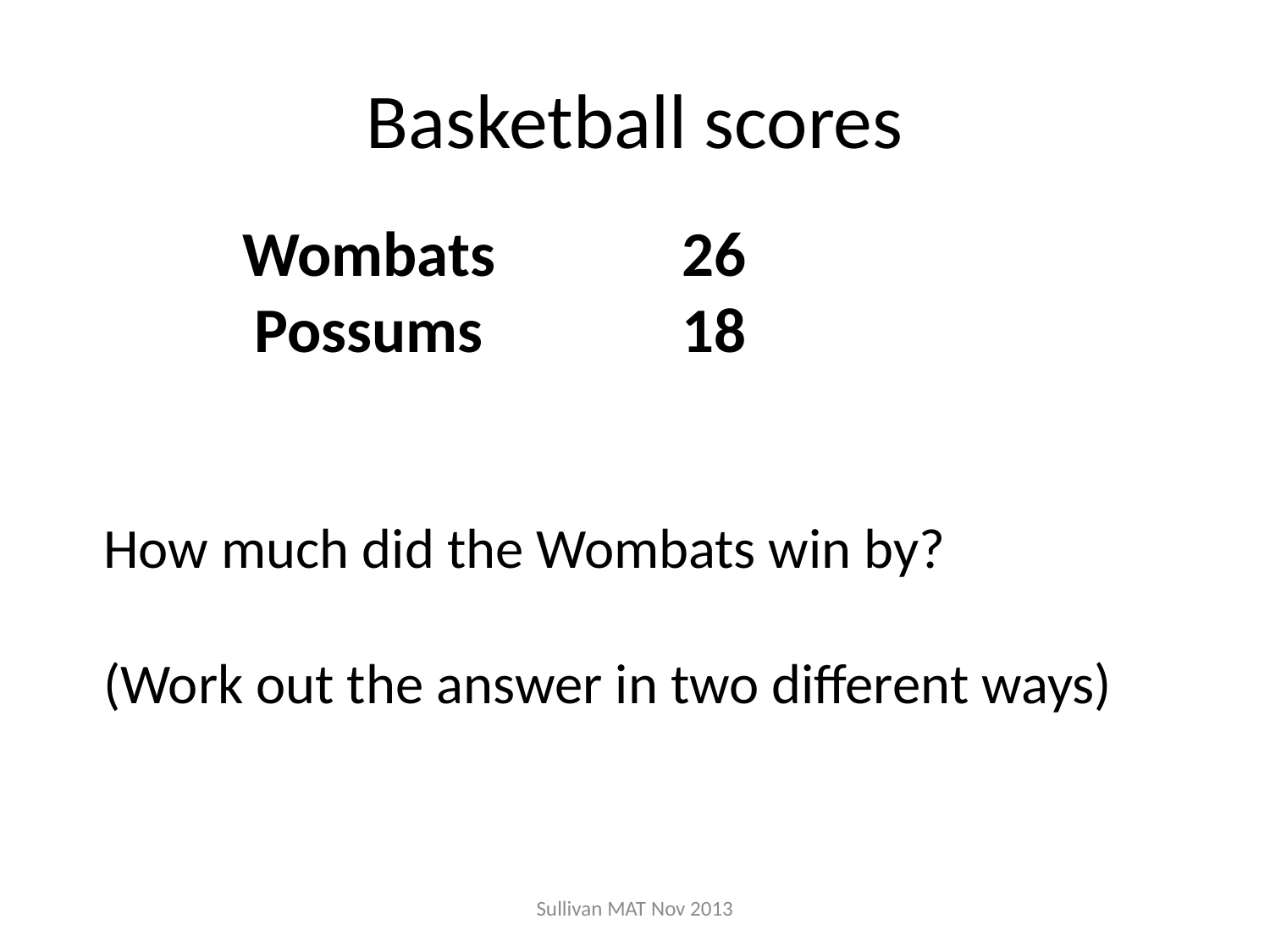

# Basketball scores
| Wombats | 26 |
| --- | --- |
| Possums | 18 |
How much did the Wombats win by?

(Work out the answer in two different ways)
Sullivan MAT Nov 2013